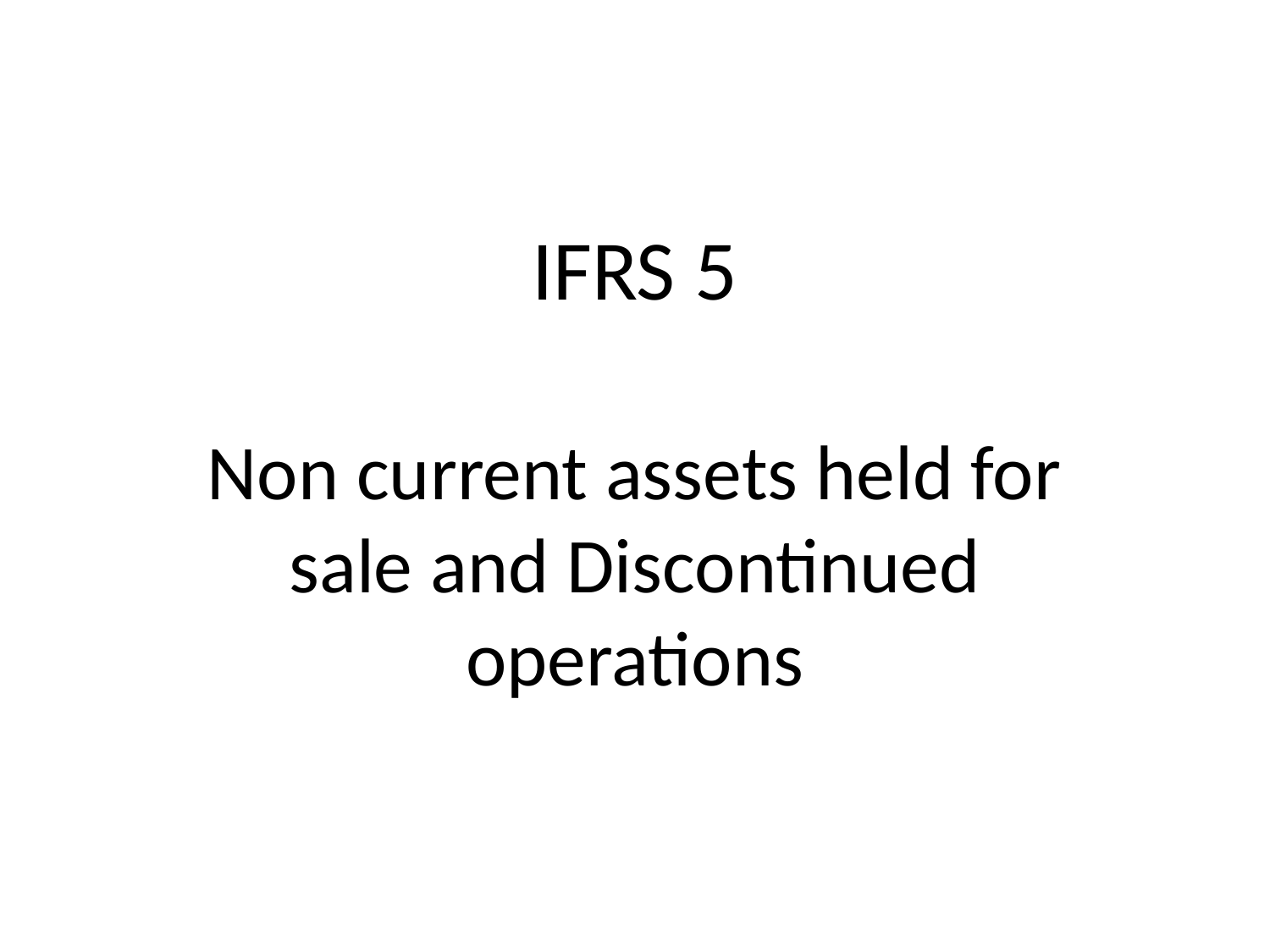

# IFRS 5
Non current assets held for sale and Discontinued operations